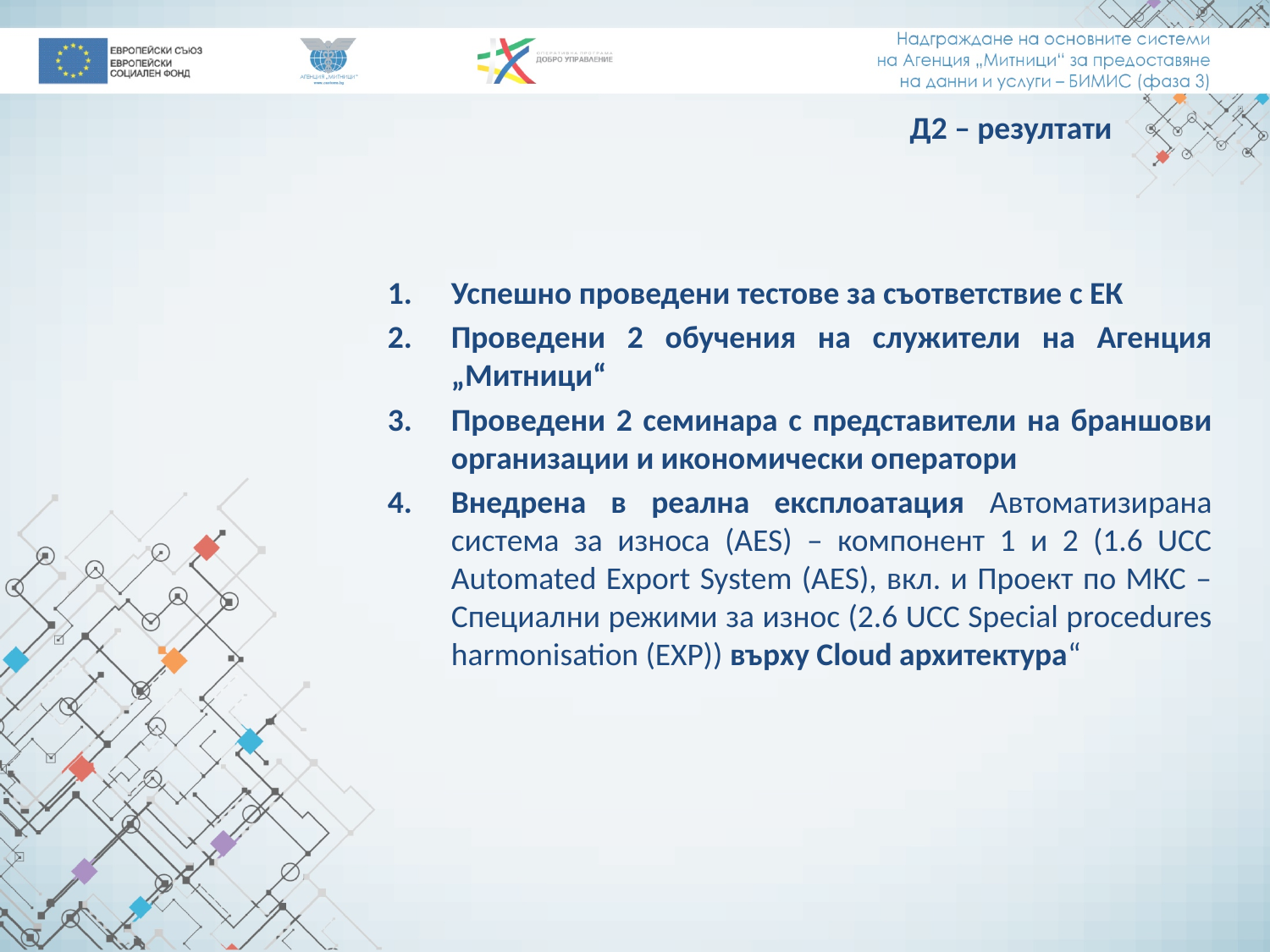

Д2 – резултати
Успешно проведени тестове за съответствие с ЕК
Проведени 2 обучения на служители на Агенция „Митници“
Проведени 2 семинара с представители на браншови организации и икономически оператори
Внедрена в реална експлоатация Автоматизирана система за износа (AES) – компонент 1 и 2 (1.6 UCC Automated Export System (AES), вкл. и Проект по МКС – Специални режими за износ (2.6 UCC Special procedures harmonisation (EXP)) върху Cloud архитектура“